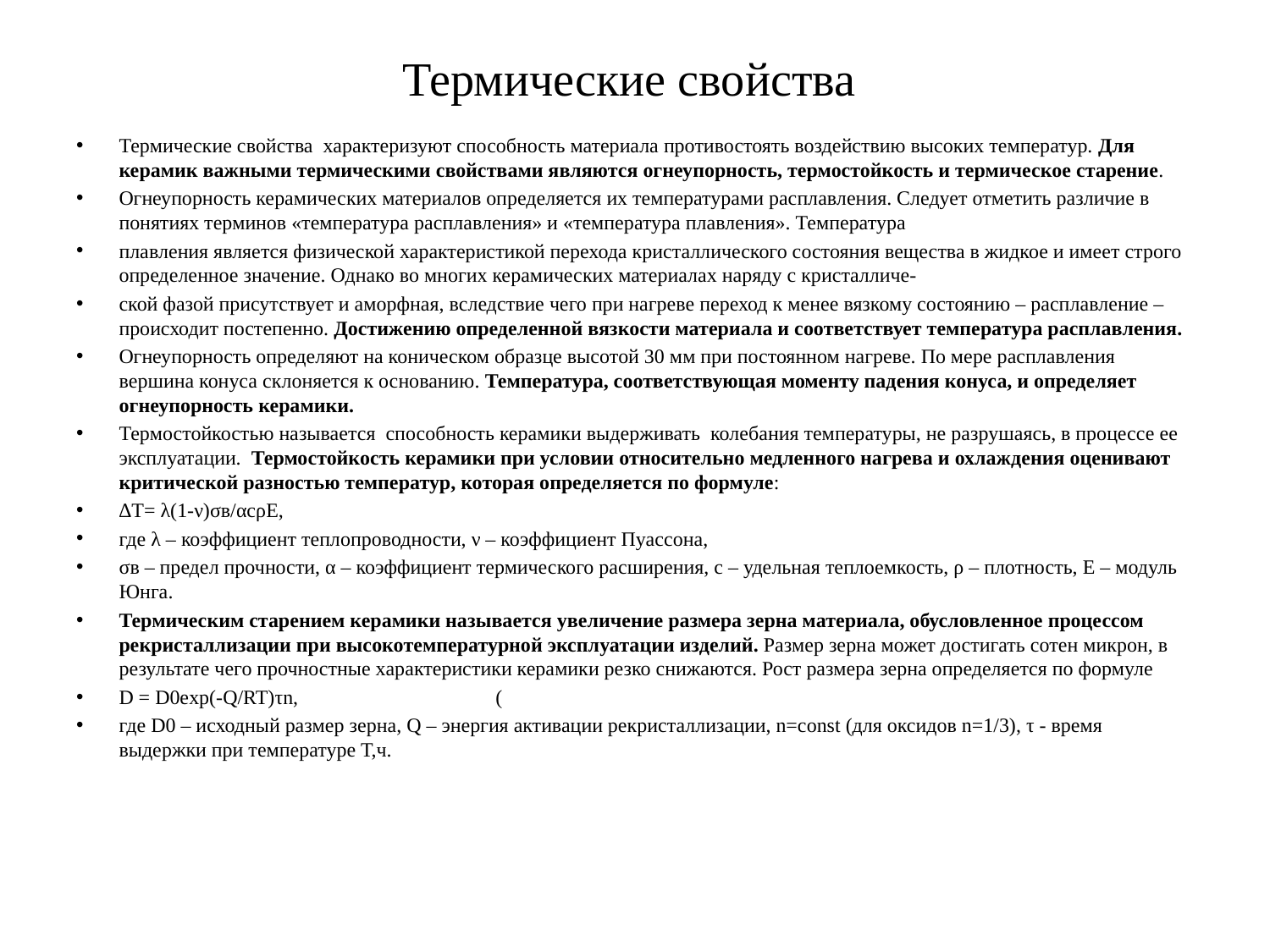

# Термические свойства
Термические свойства  характеризуют способность материала противостоять воздействию высоких температур. Для керамик важными термическими свойствами являются огнеупорность, термостойкость и термическое старение.
Огнеупорность керамических материалов определяется их температурами расплавления. Следует отметить различие в понятиях терминов «температура расплавления» и «температура плавления». Температура
плавления является физической характеристикой перехода кристаллического состояния вещества в жидкое и имеет строго определенное значение. Однако во многих керамических материалах наряду с кристалличе-
ской фазой присутствует и аморфная, вследствие чего при нагреве переход к менее вязкому состоянию – расплавление – происходит постепенно. Достижению определенной вязкости материала и соответствует температура расплавления.
Огнеупорность определяют на коническом образце высотой 30 мм при постоянном нагреве. По мере расплавления вершина конуса склоняется к основанию. Температура, соответствующая моменту падения конуса, и определяет огнеупорность керамики.
Термостойкостью называется  способность керамики выдерживать  колебания температуры, не разрушаясь, в процессе ее эксплуатации.  Термостойкость керамики при условии относительно медленного нагрева и охлаждения оценивают критической разностью температур, которая определяется по формуле:
∆T= λ(1-ν)σв/αcρE,
где λ – коэффициент теплопроводности, ν – коэффициент Пуассона,
σв – предел прочности, α – коэффициент термического расширения, с – удельная теплоемкость, ρ – плотность, Е – модуль Юнга.
Термическим старением керамики называется увеличение размера зерна материала, обусловленное процессом рекристаллизации при высокотемпературной эксплуатации изделий. Размер зерна может достигать сотен микрон, в результате чего прочностные характеристики керамики резко снижаются. Рост размера зерна определяется по формуле
D = D0exp(-Q/RT)τn,                                       (
где D0 – исходный размер зерна, Q – энергия активации рекристаллизации, n=const (для оксидов n=1/3), τ - время выдержки при температуре Т,ч.